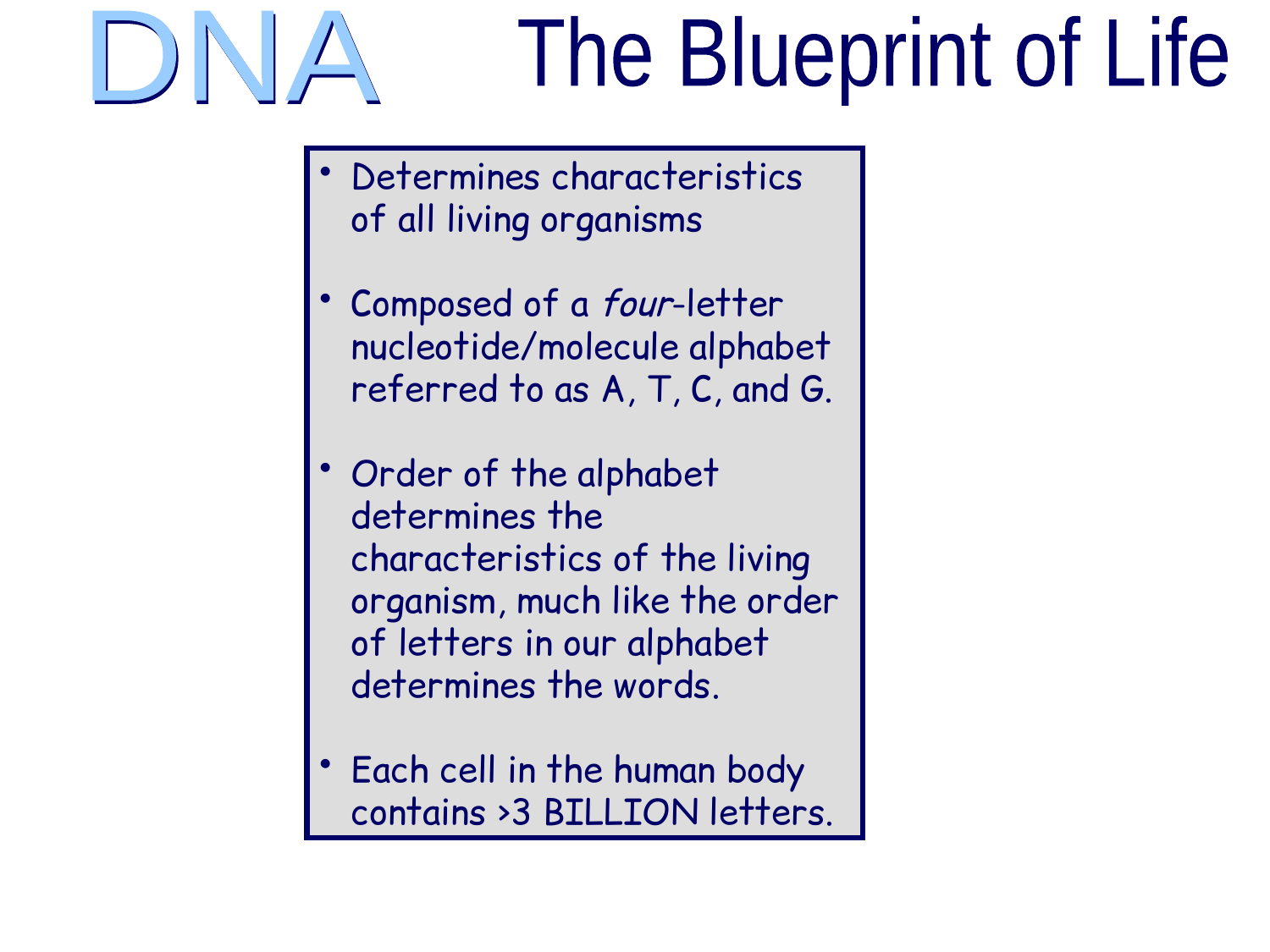

DNA
DNA
The Blueprint of Life
Determines characteristics of all living organisms

Composed of a four-letter nucleotide/molecule alphabet referred to as A, T, C, and G.

Order of the alphabet determines the characteristics of the living organism, much like the order of letters in our alphabet determines the words.

Each cell in the human body contains >3 BILLION letters.